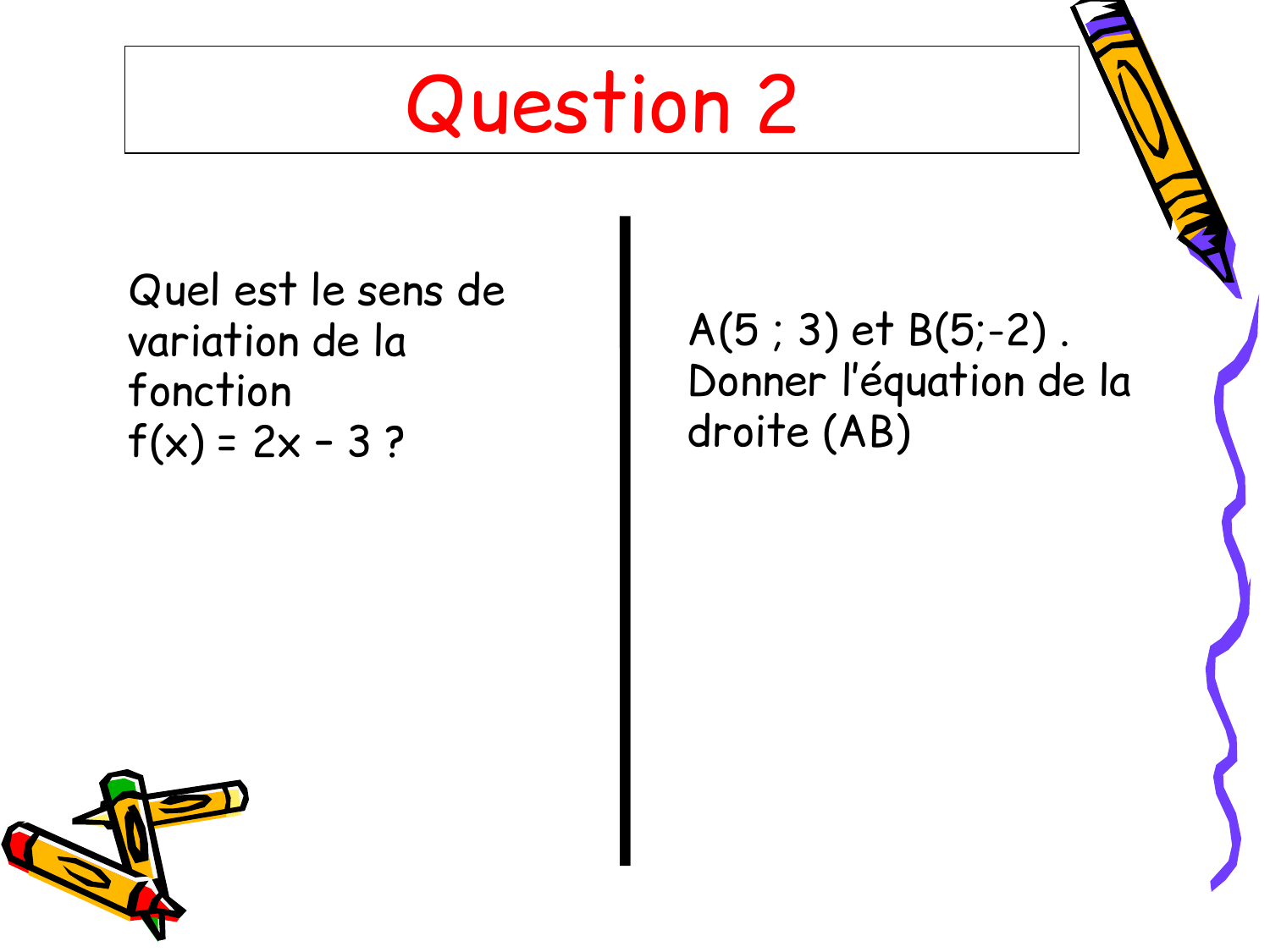

# Question 2

Quel est le sens de variation de la fonction
f(x) = 2x – 3 ?
A(5 ; 3) et B(5;-2) .
Donner l’équation de la droite (AB)